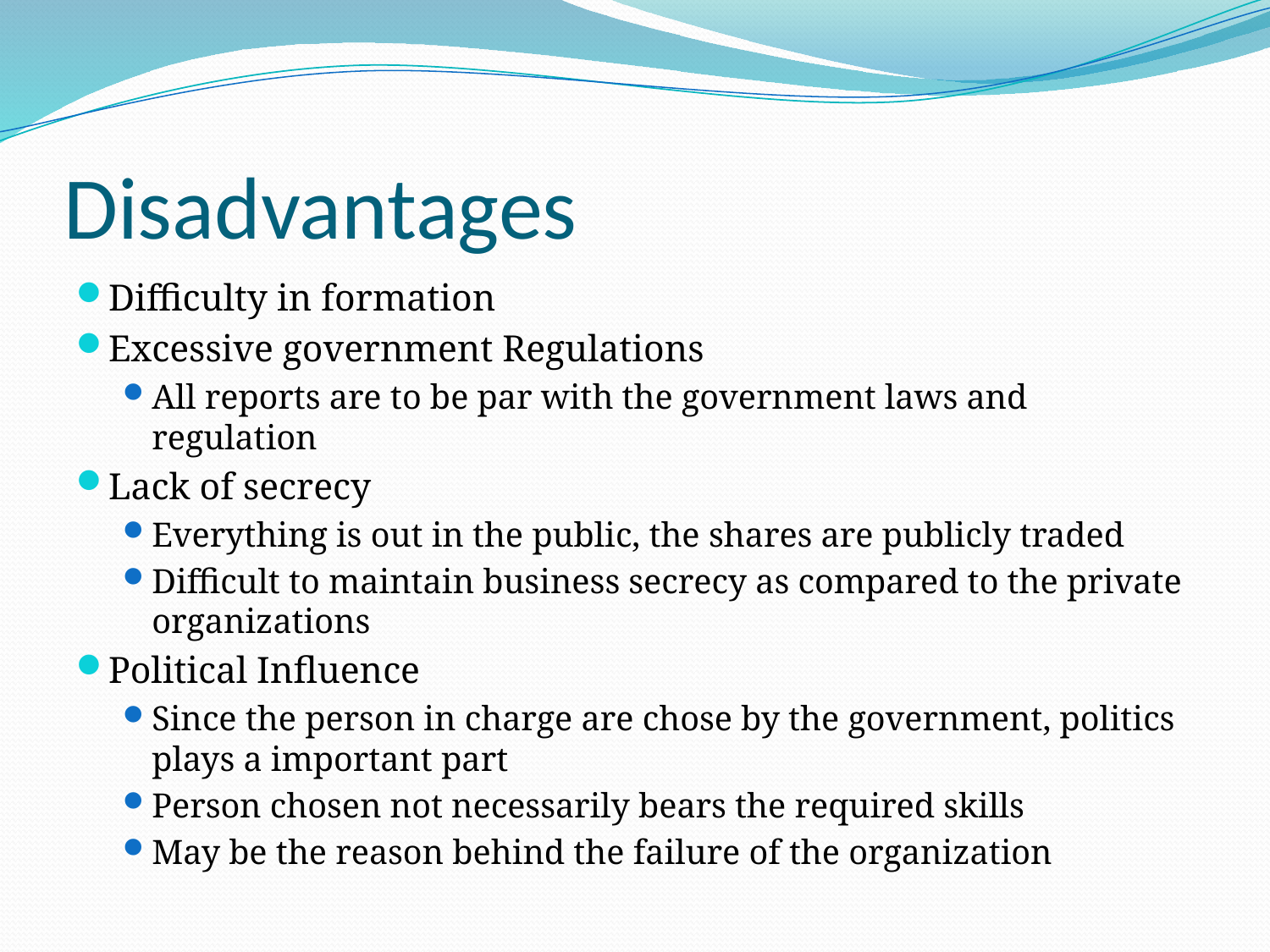

# Disadvantages
Difficulty in formation
Excessive government Regulations
All reports are to be par with the government laws and regulation
Lack of secrecy
Everything is out in the public, the shares are publicly traded
Difficult to maintain business secrecy as compared to the private organizations
Political Influence
Since the person in charge are chose by the government, politics plays a important part
Person chosen not necessarily bears the required skills
May be the reason behind the failure of the organization